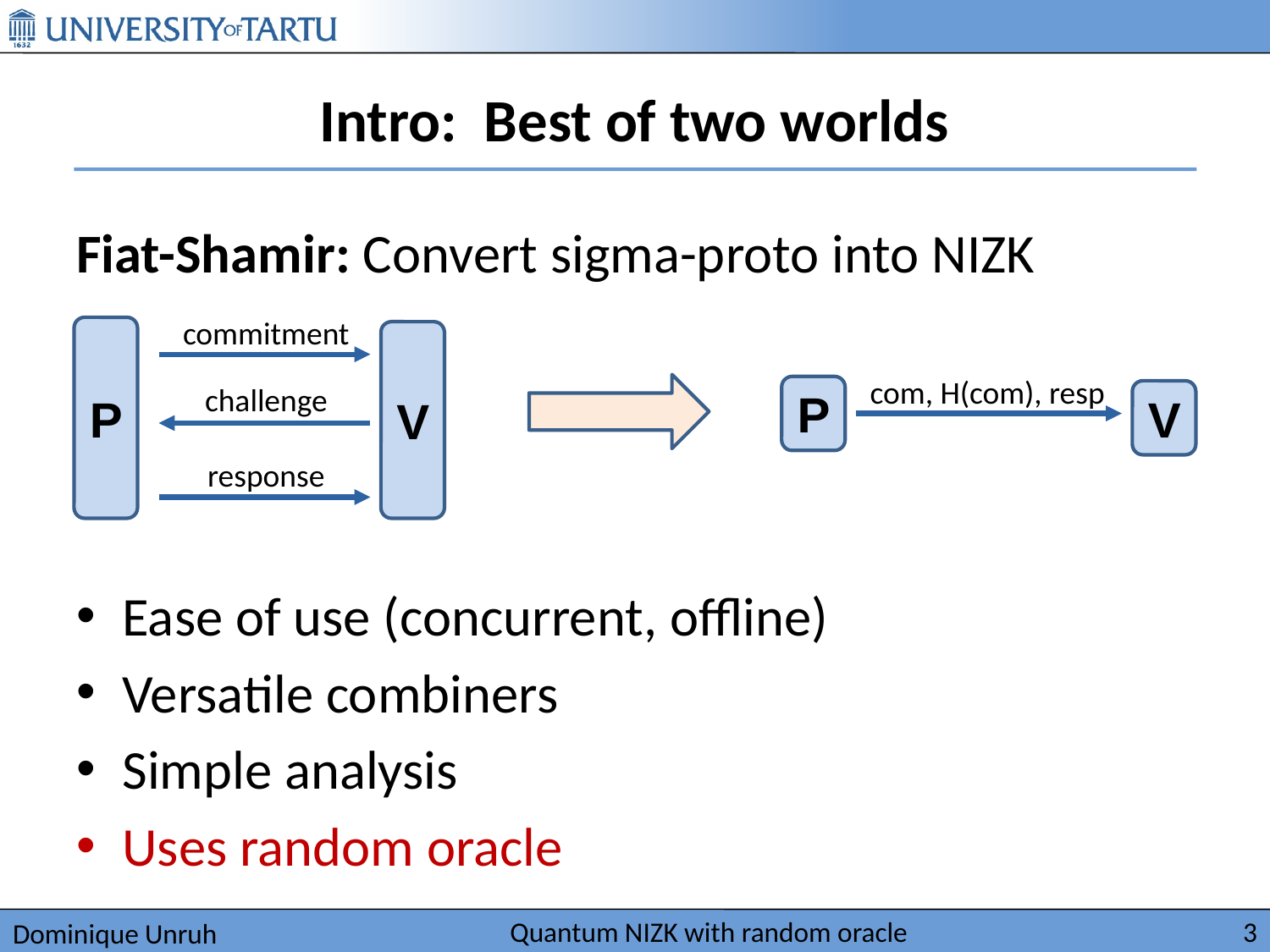

# Intro:  Best of two worlds
Fiat-Shamir: Convert sigma-proto into NIZK

Ease of use (concurrent, offline)
Versatile combiners
Simple analysis
Uses random oracle
commitment
P
V
challenge
response
com, H(com), resp
P
V

Quantum NIZK with random oracle
3